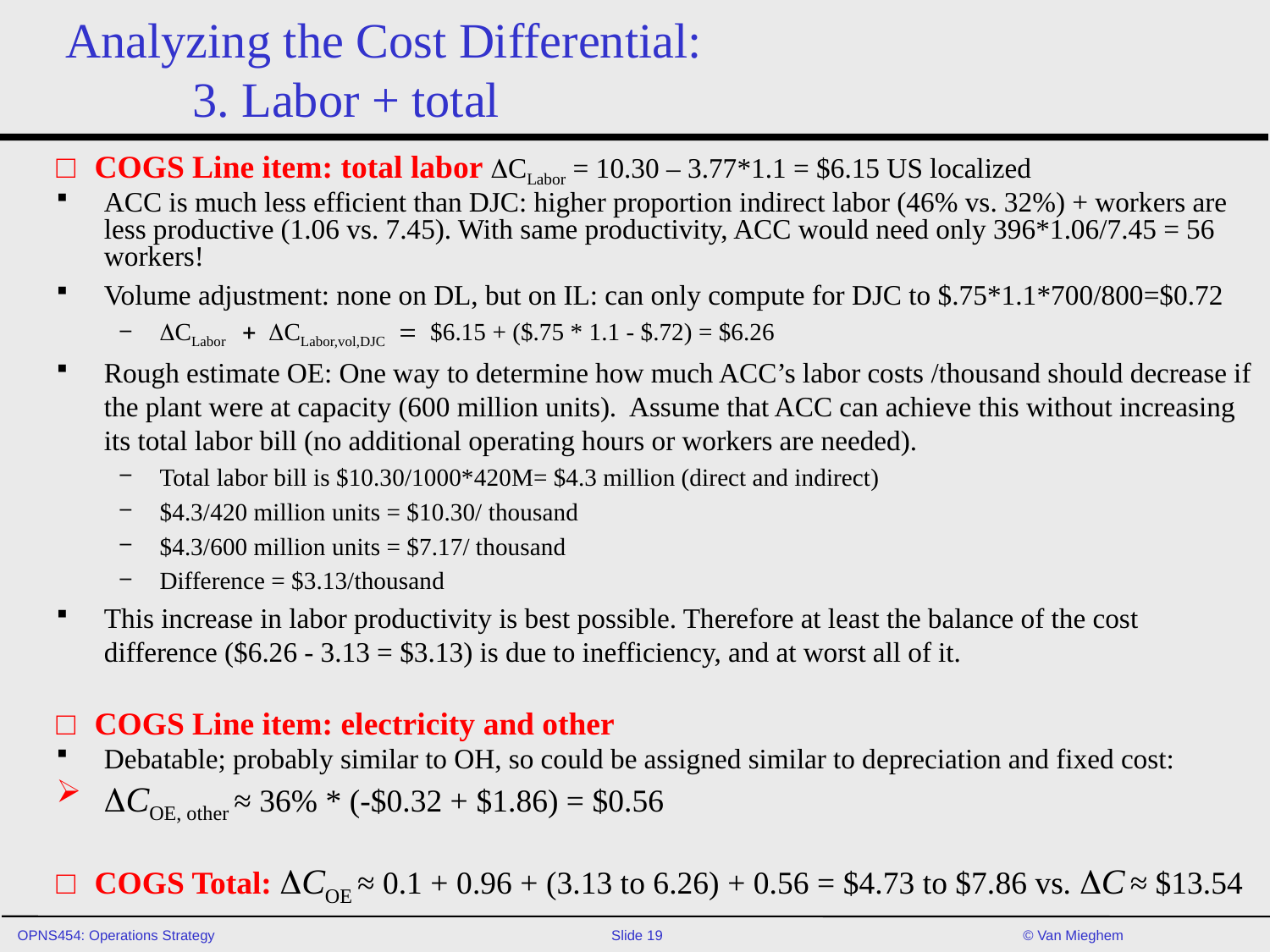

# Analyzing the Cost Differential: 3. Labor + total
□ COGS Line item: total labor ΔCLabor = 10.30 – 3.77*1.1 = $6.15 US localized
ACC is much less efficient than DJC: higher proportion indirect labor (46% vs. 32%) + workers are less productive (1.06 vs. 7.45). With same productivity, ACC would need only 396*1.06/7.45 = 56 workers!
Volume adjustment: none on DL, but on IL: can only compute for DJC to $.75*1.1*700/800=$0.72
ΔCLabor  + ΔCLabor,vol,DJC = $6.15 + ($.75 * 1.1 - $.72) = $6.26
Rough estimate OE: One way to determine how much ACC’s labor costs /thousand should decrease if the plant were at capacity (600 million units).  Assume that ACC can achieve this without increasing its total labor bill (no additional operating hours or workers are needed).
Total labor bill is $10.30/1000*420M= $4.3 million (direct and indirect)
$4.3/420 million units = $10.30/ thousand
$4.3/600 million units = $7.17/ thousand
Difference = $3.13/thousand
This increase in labor productivity is best possible. Therefore at least the balance of the cost difference ($6.26 - 3.13 = $3.13) is due to inefficiency, and at worst all of it.

□ COGS Line item: electricity and other
Debatable; probably similar to OH, so could be assigned similar to depreciation and fixed cost:
ΔCOE, other ≈ 36% * (-$0.32 + $1.86) = $0.56

□ COGS Total: ΔCOE ≈ 0.1 + 0.96 + (3.13 to 6.26) + 0.56 = $4.73 to $7.86 vs. ΔC ≈ $13.54